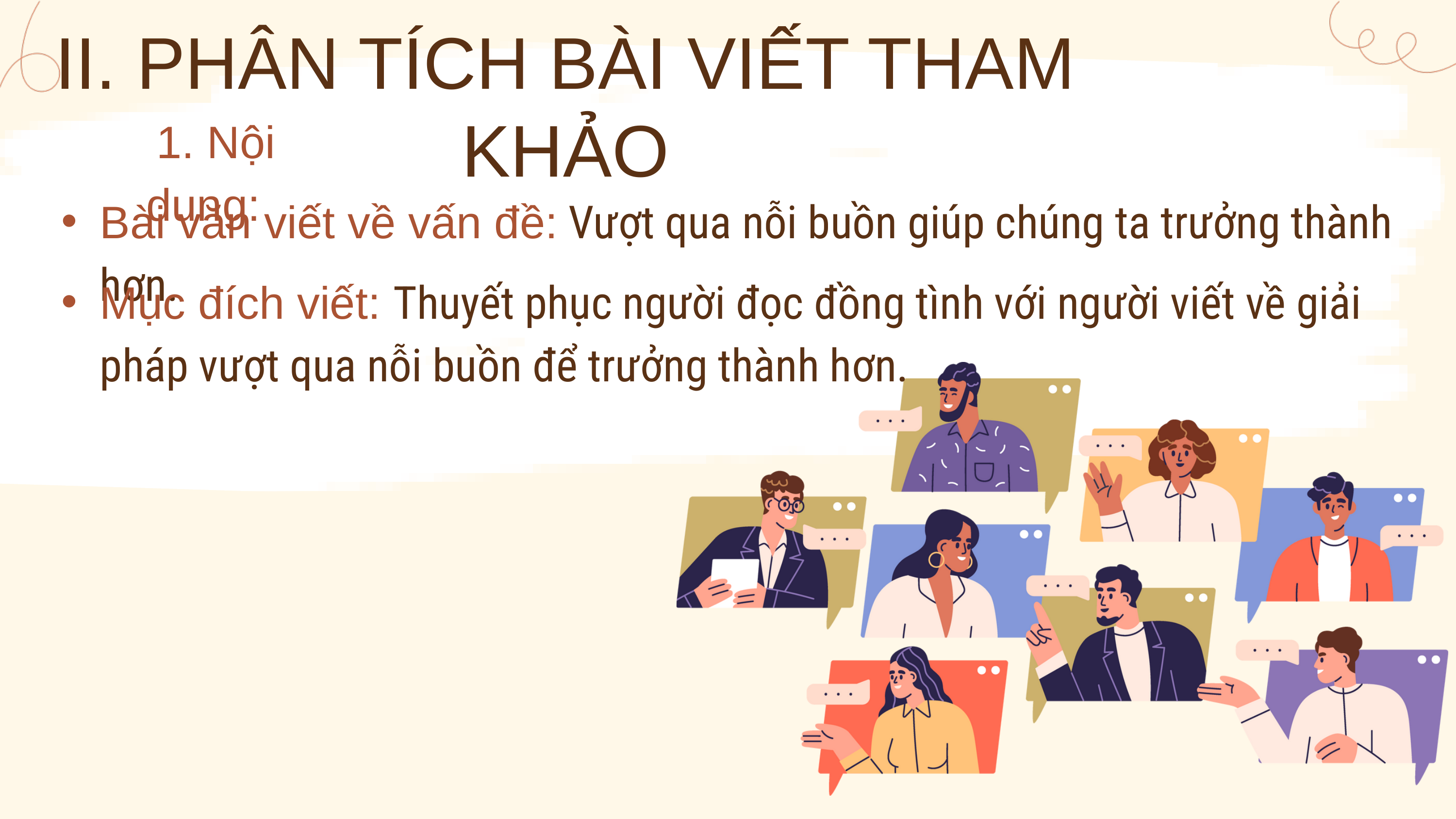

II. PHÂN TÍCH BÀI VIẾT THAM KHẢO

1. Nội dung:
Bài văn viết về vấn đề: Vượt qua nỗi buồn giúp chúng ta trưởng thành hơn.
Mục đích viết: Thuyết phục người đọc đồng tình với người viết về giải pháp vượt qua nỗi buồn để trưởng thành hơn.